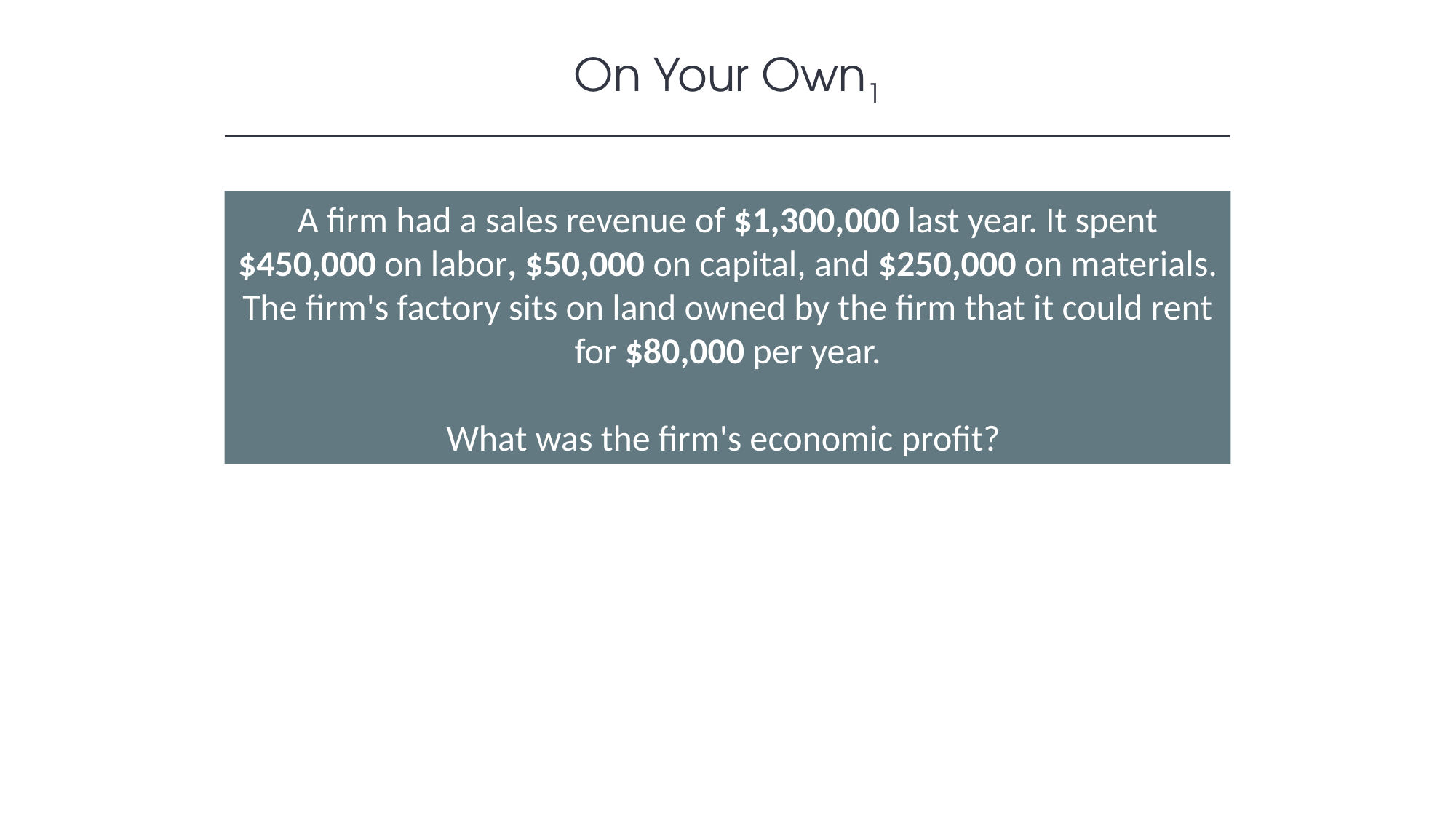

On Your Own1
A firm had a sales revenue of $1,300,000 last year. It spent $450,000 on labor, $50,000 on capital, and $250,000 on materials. The firm's factory sits on land owned by the firm that it could rent for $80,000 per year.

What was the firm's economic profit?